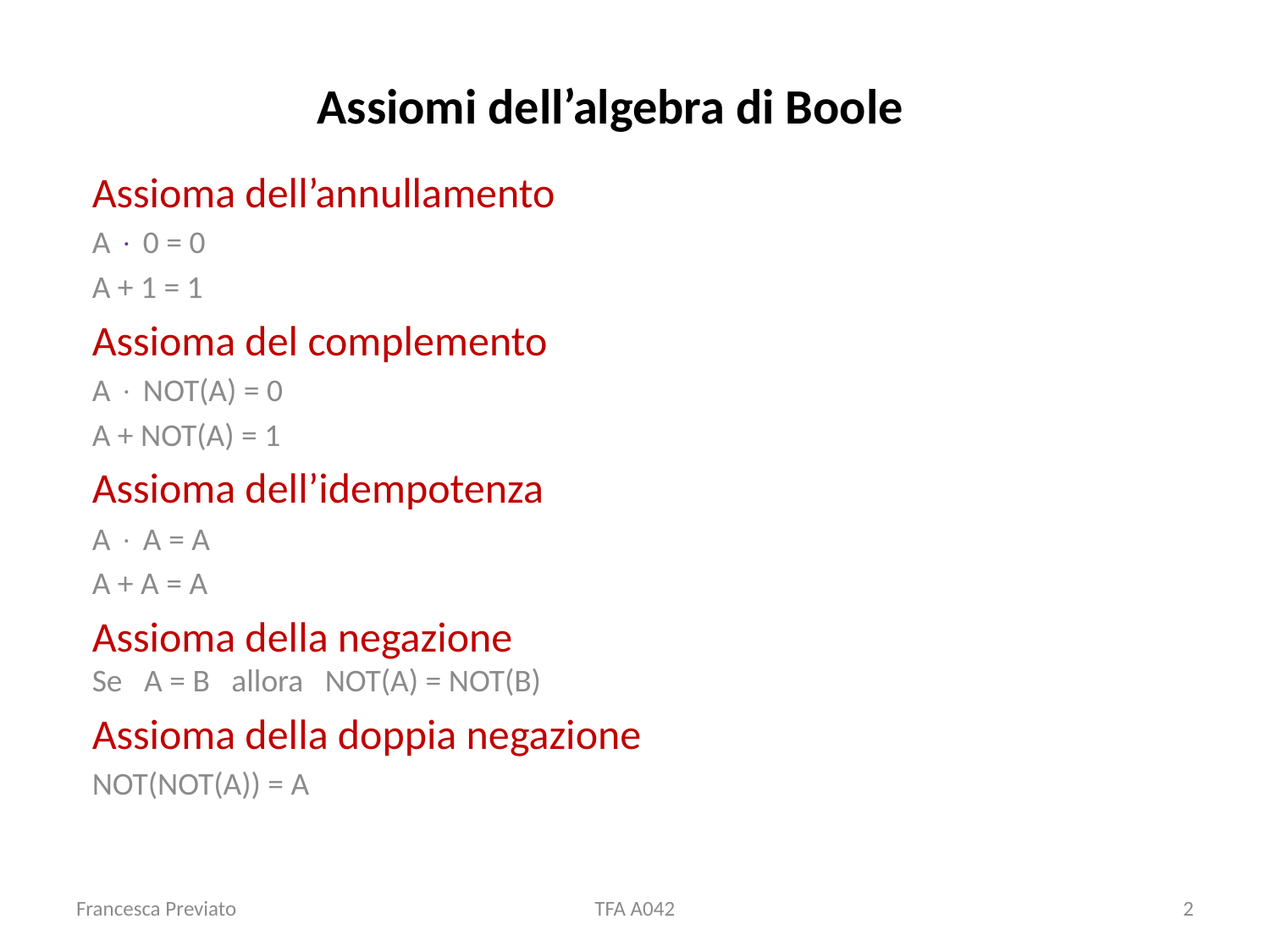

# Assiomi dell’algebra di Boole
Assioma dell’annullamento
A ⋅ 0 = 0
A + 1 = 1
Assioma del complemento
A ⋅ NOT(A) = 0
A + NOT(A) = 1
Assioma dell’idempotenza
A ⋅ A = A
A + A = A
Assioma della negazione
Se   A = B   allora   NOT(A) = NOT(B)
Assioma della doppia negazione
NOT(NOT(A)) = A

Francesca Previato
TFA A042
2